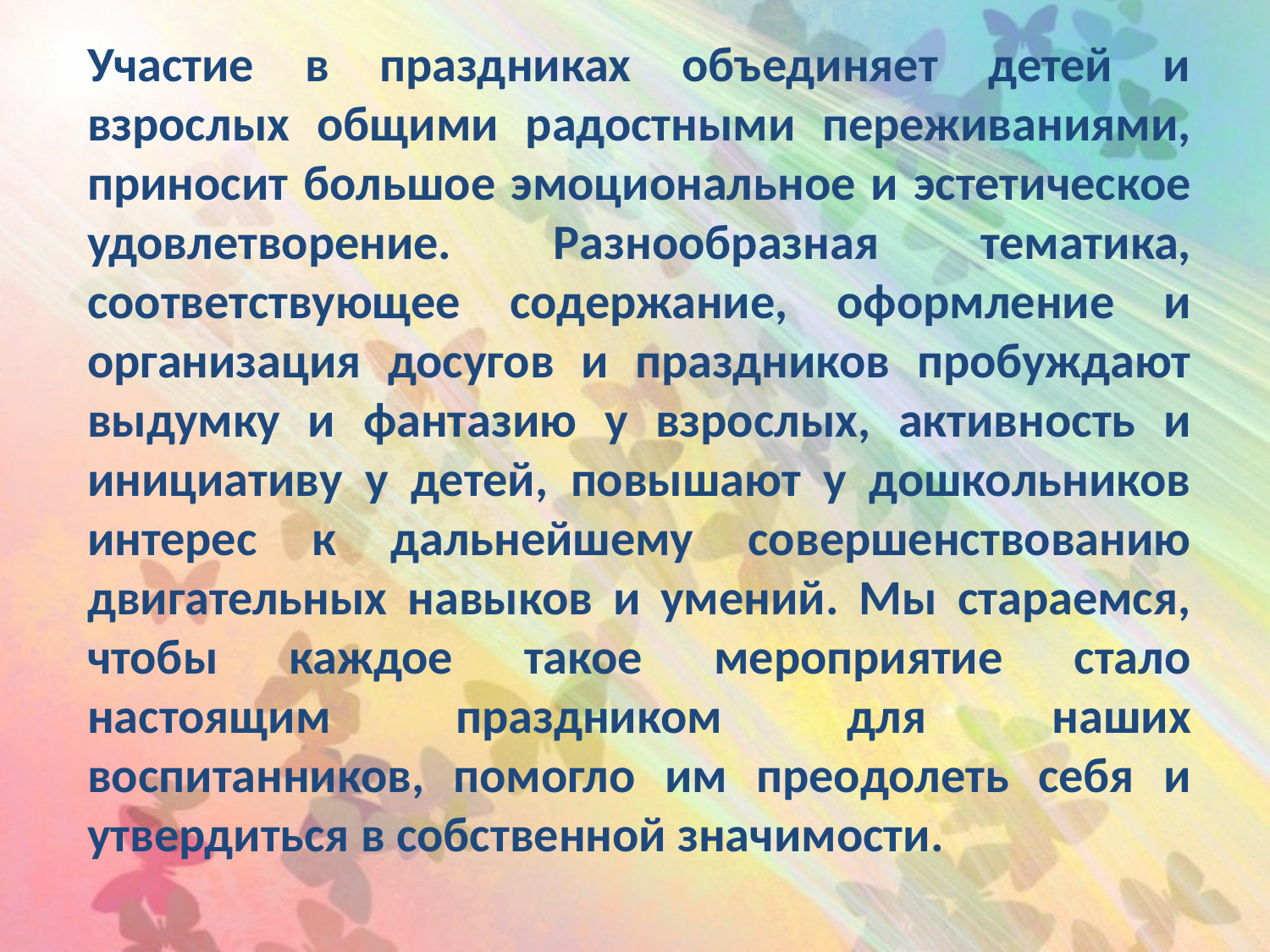

Участие в праздниках объединяет детей и взрослых общими радостными переживаниями, приносит большое эмоциональное и эстетическое удовлетворение. Разнообразная тематика, соответствующее содержание, оформление и организация досугов и праздников пробуждают выдумку и фантазию у взрослых, активность и инициативу у детей, повышают у дошкольников интерес к дальнейшему совершенствованию двигательных навыков и умений. Мы стараемся, чтобы каждое такое мероприятие стало настоящим праздником для наших воспитанников, помогло им преодолеть себя и утвердиться в собственной значимости.